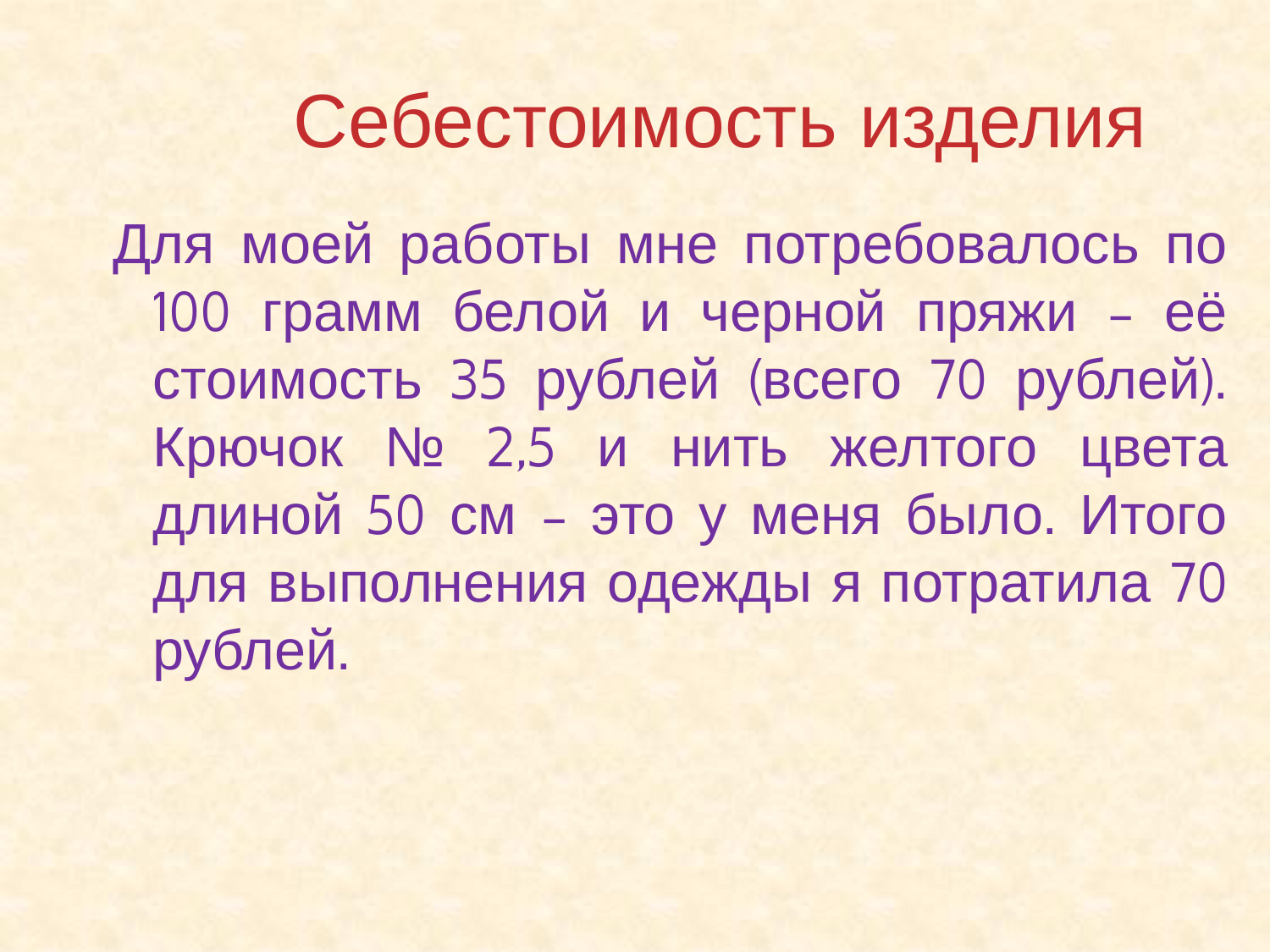

# Себестоимость изделия
Для моей работы мне потребовалось по 100 грамм белой и черной пряжи – её стоимость 35 рублей (всего 70 рублей). Крючок № 2,5 и нить желтого цвета длиной 50 см – это у меня было. Итого для выполнения одежды я потратила 70 рублей.